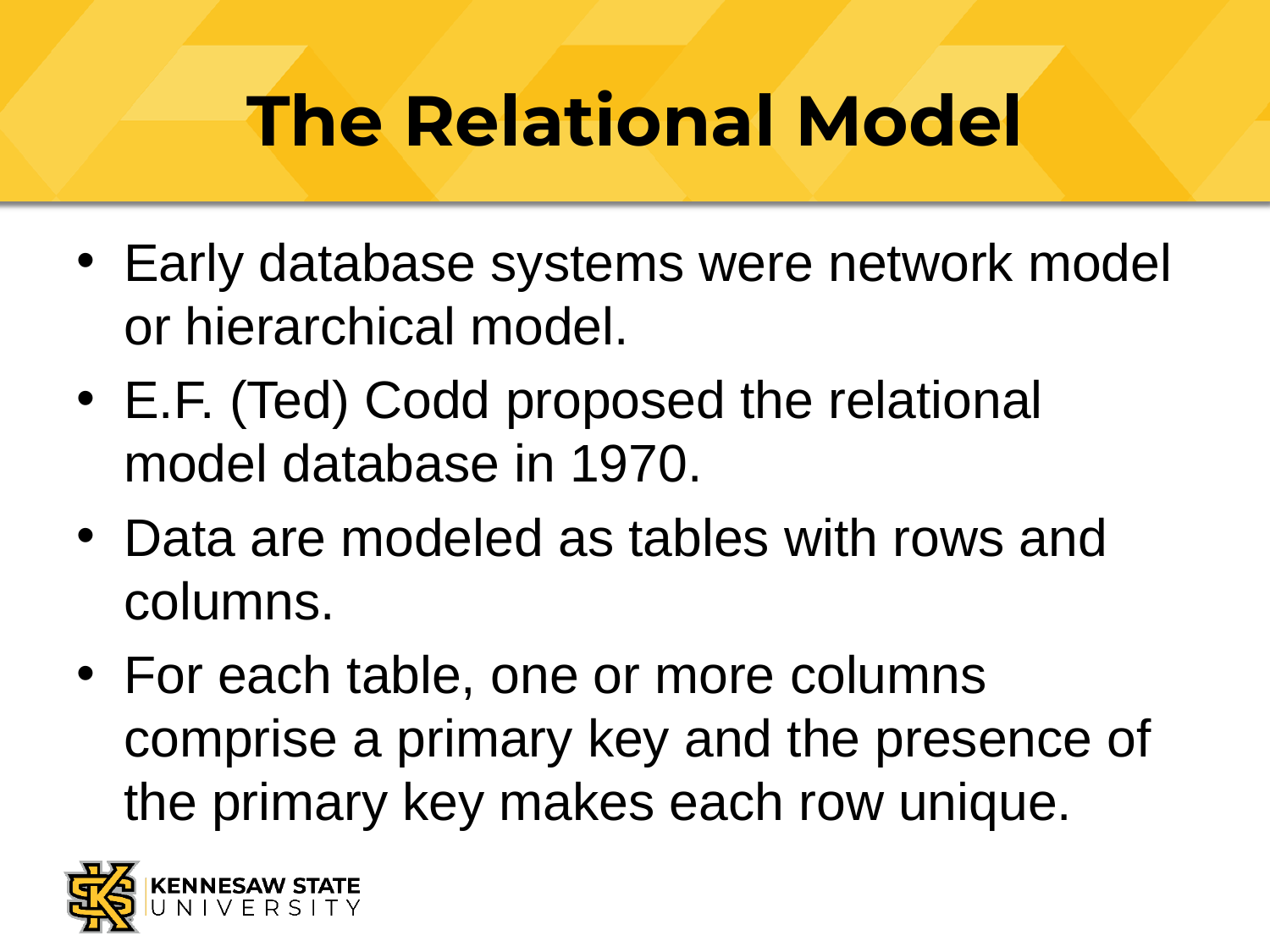

# The Relational Model
Early database systems were network model or hierarchical model.
E.F. (Ted) Codd proposed the relational model database in 1970.
Data are modeled as tables with rows and columns.
For each table, one or more columns comprise a primary key and the presence of the primary key makes each row unique.